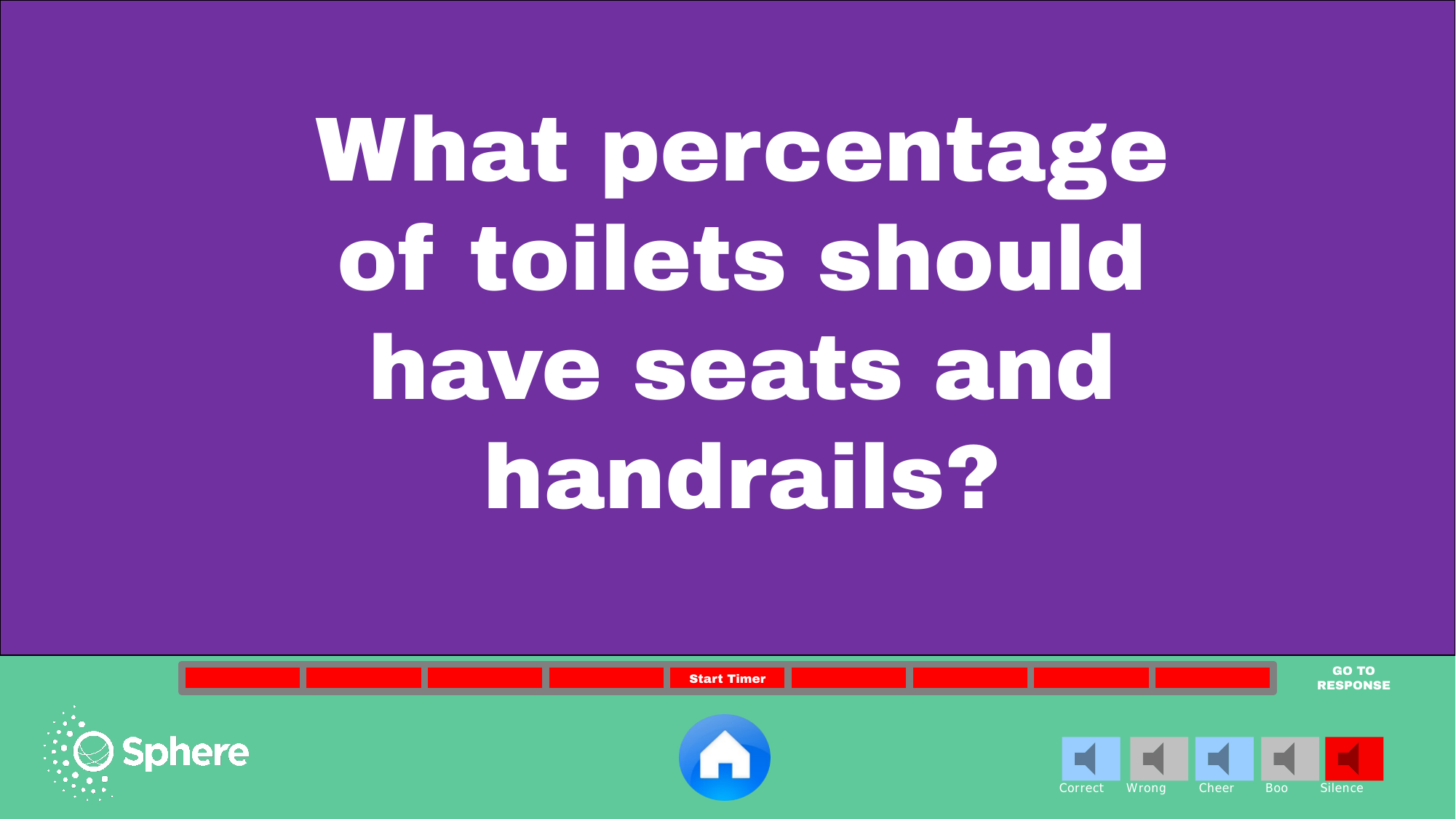

What percentage of toilets should have seats and handrails?